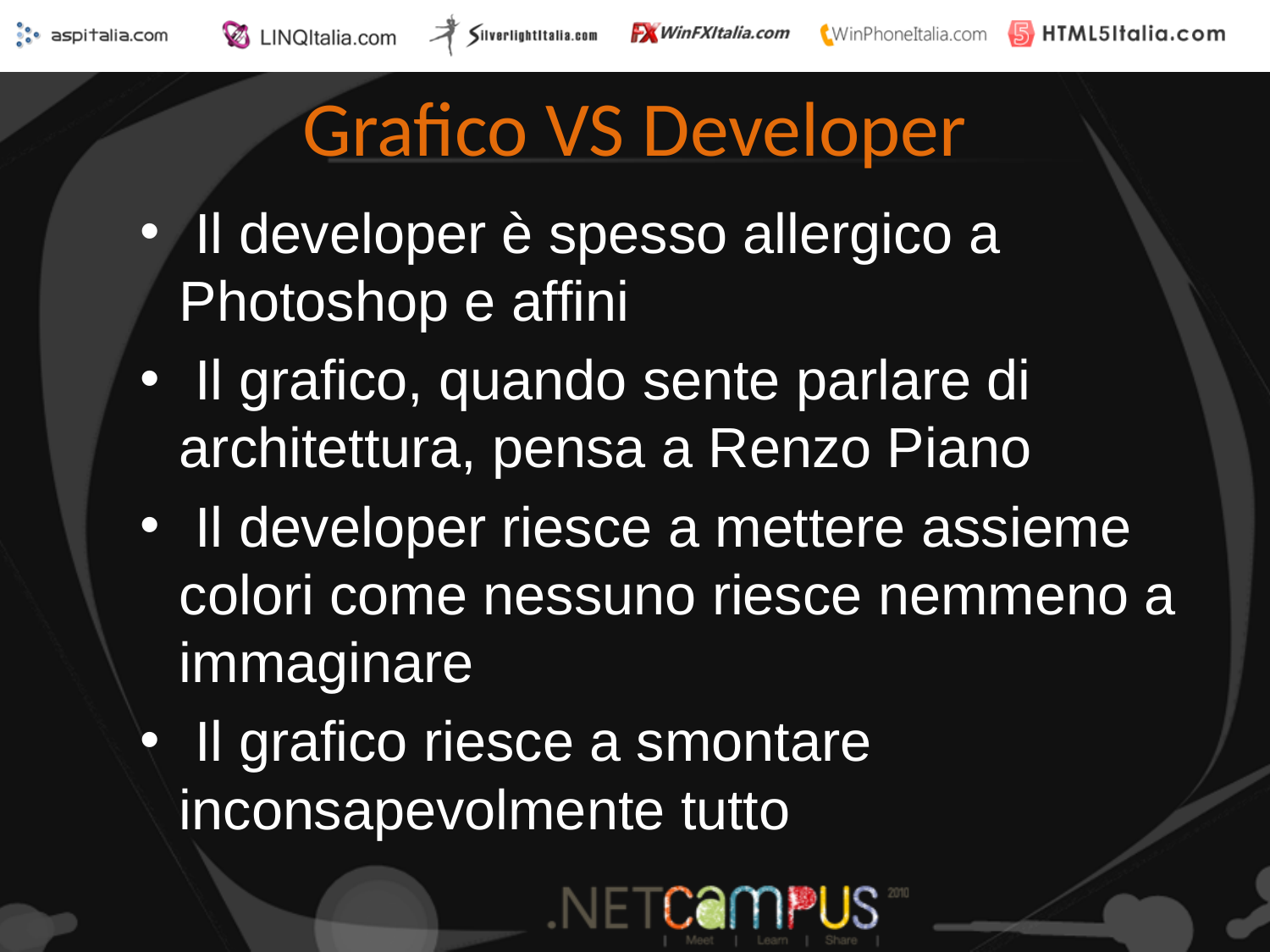

# Grafico VS Developer
 Il developer è spesso allergico a Photoshop e affini
 Il grafico, quando sente parlare di architettura, pensa a Renzo Piano
 Il developer riesce a mettere assieme colori come nessuno riesce nemmeno a immaginare
 Il grafico riesce a smontare inconsapevolmente tutto